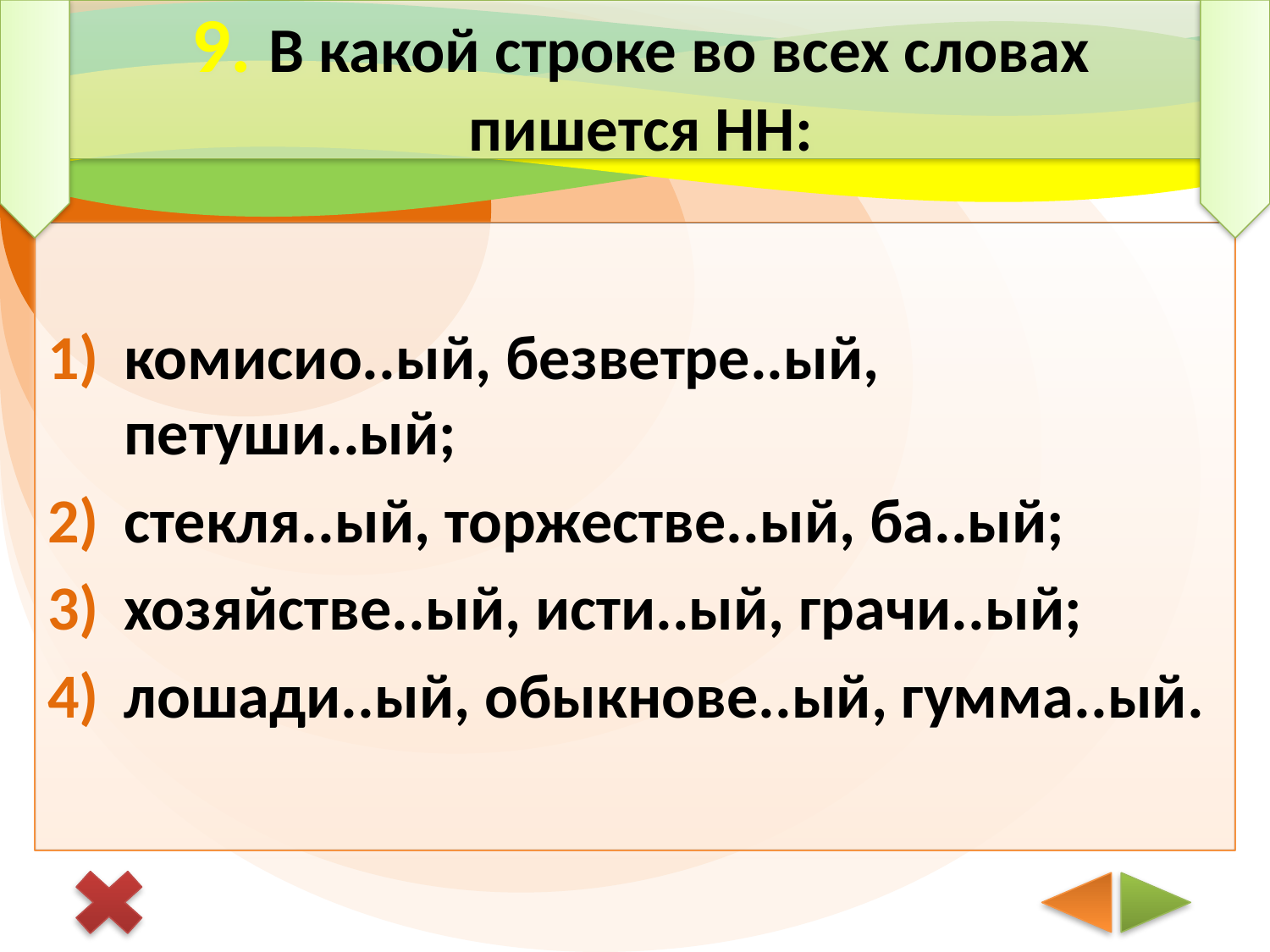

# 9. В какой строке во всех словах пишется НН:

комисио..ый, безветре..ый, петуши..ый;
стекля..ый, торжестве..ый, ба..ый;
хозяйстве..ый, исти..ый, грачи..ый;
лошади..ый, обыкнове..ый, гумма..ый.